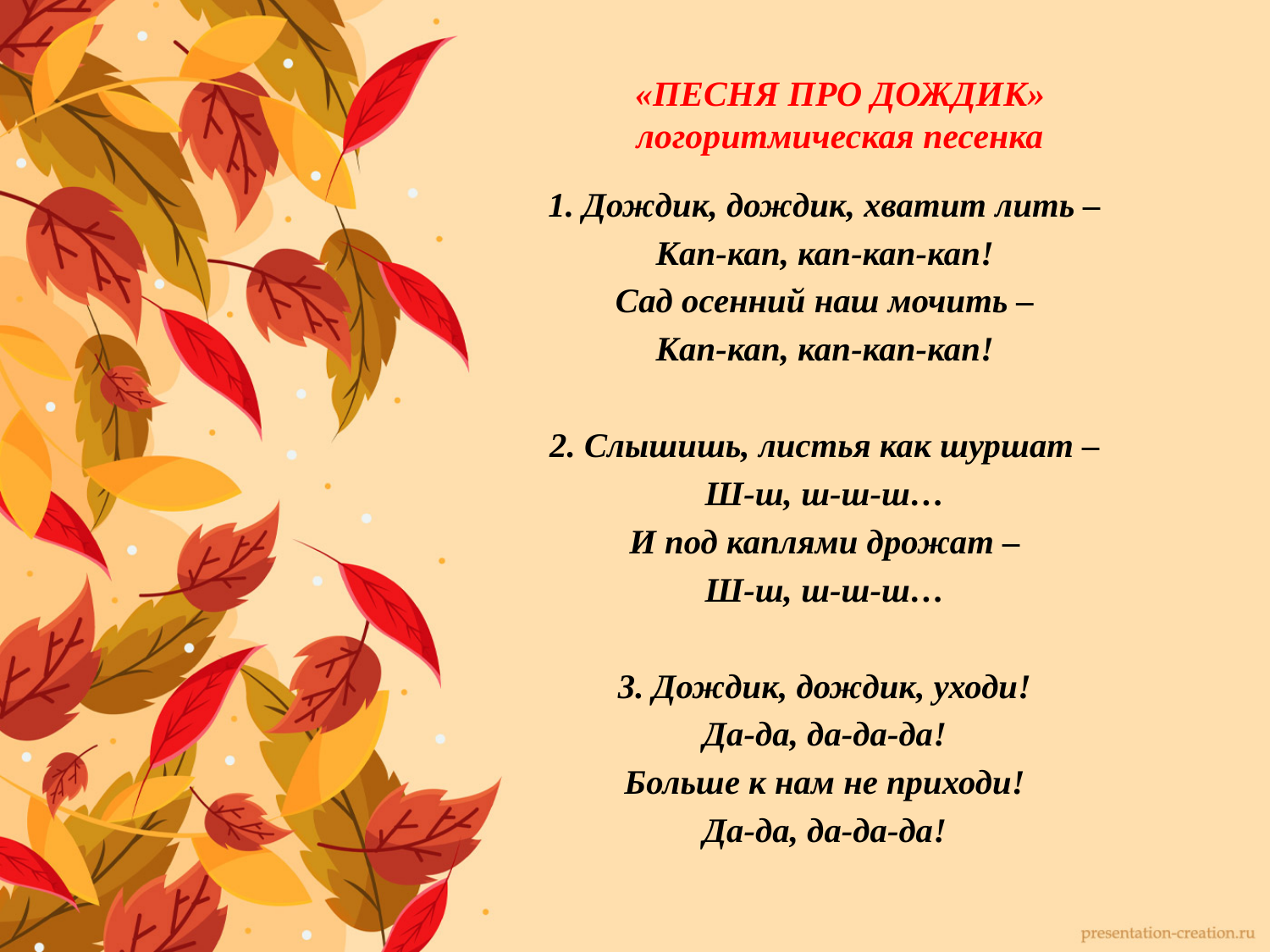

# «ПЕСНЯ ПРО ДОЖДИК» логоритмическая песенка
1. Дождик, дождик, хватит лить –
Кап-кап, кап-кап-кап!
Сад осенний наш мочить –
Кап-кап, кап-кап-кап!

2. Слышишь, листья как шуршат –
Ш-ш, ш-ш-ш…
И под каплями дрожат –
Ш-ш, ш-ш-ш…

3. Дождик, дождик, уходи!
Да-да, да-да-да!
Больше к нам не приходи!
Да-да, да-да-да!